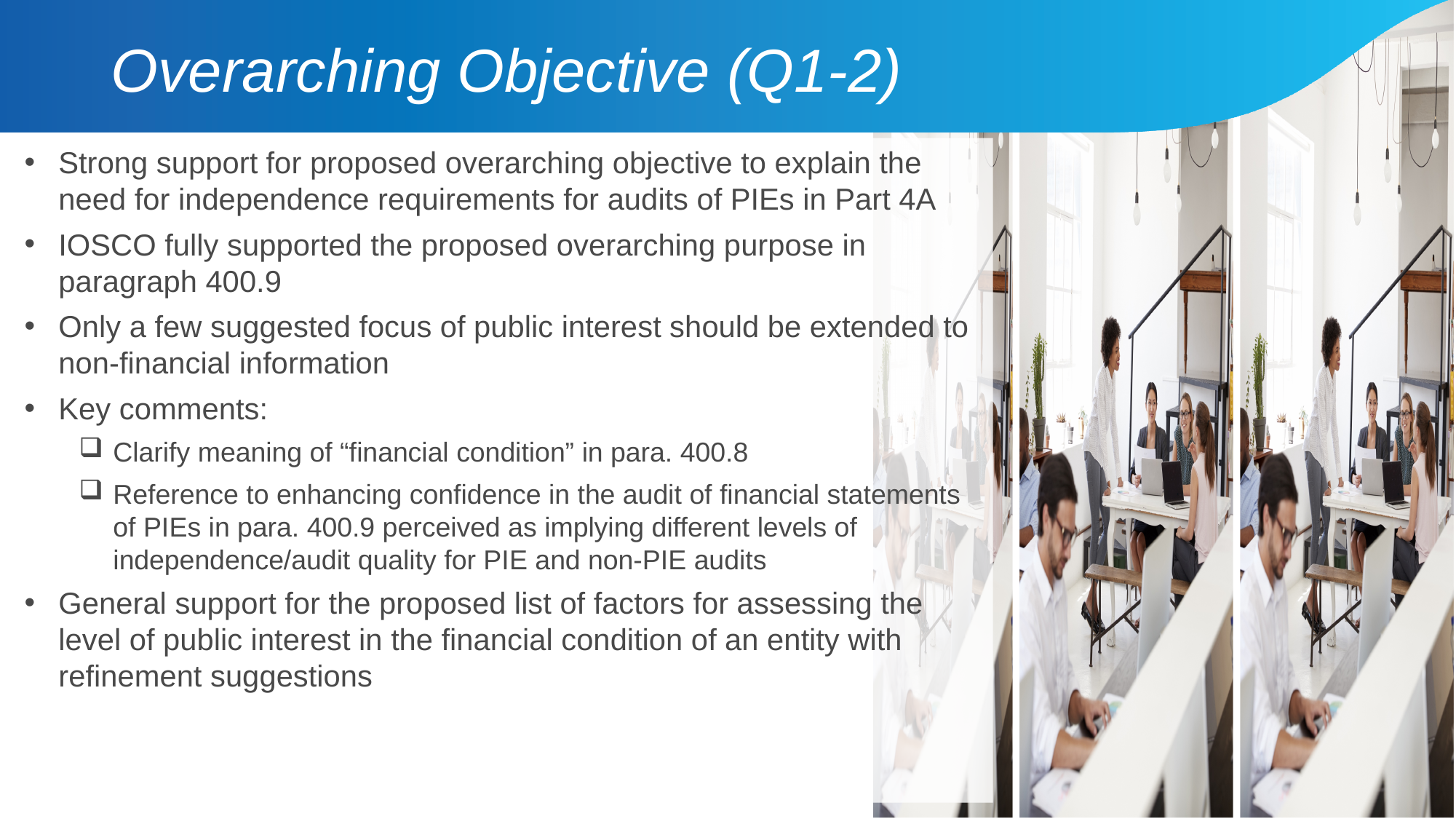

# Overarching Objective (Q1-2)
Strong support for proposed overarching objective to explain the need for independence requirements for audits of PIEs in Part 4A
IOSCO fully supported the proposed overarching purpose in  paragraph 400.9
Only a few suggested focus of public interest should be extended to non-financial information
Key comments:
Clarify meaning of “financial condition” in para. 400.8
Reference to enhancing confidence in the audit of financial statements of PIEs in para. 400.9 perceived as implying different levels of independence/audit quality for PIE and non-PIE audits
General support for the proposed list of factors for assessing the level of public interest in the financial condition of an entity with refinement suggestions

7